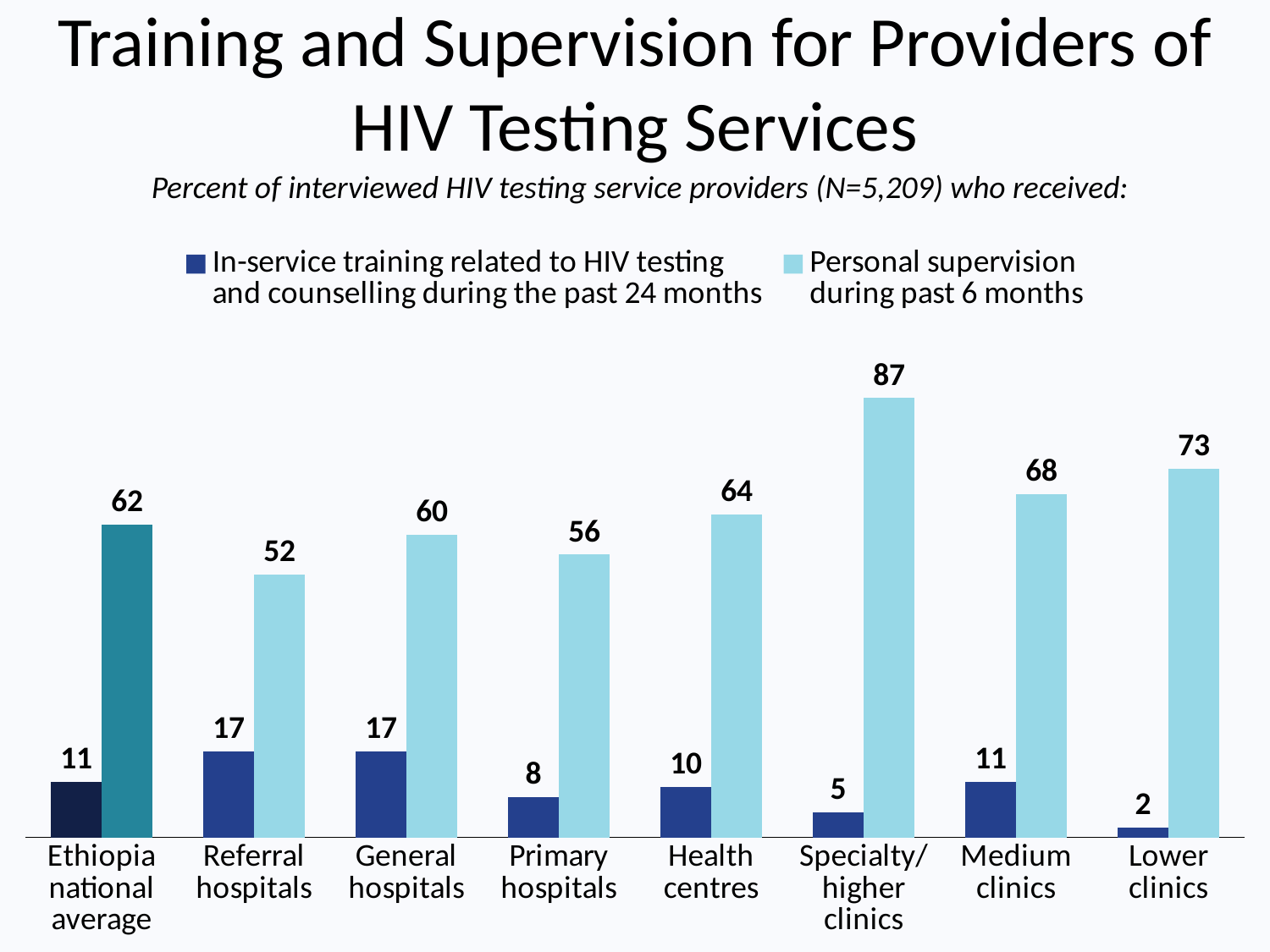

# Training and Supervision for Providers of HIV Testing Services
Percent of interviewed HIV testing service providers (N=5,209) who received:

### Chart

| Category | In-service training related to HIV testing
and counselling during the past 24 months | Personal supervision
during past 6 months |
|---|---|---|
| Ethiopia national average | 11.0 | 62.0 |
| Referral hospitals | 17.0 | 52.0 |
| General hospitals | 17.0 | 60.0 |
| Primary hospitals | 8.0 | 56.0 |
| Health centres | 10.0 | 64.0 |
| Specialty/ higher clinics | 5.0 | 87.0 |
| Medium clinics | 11.0 | 68.0 |
| Lower clinics | 2.0 | 73.0 |